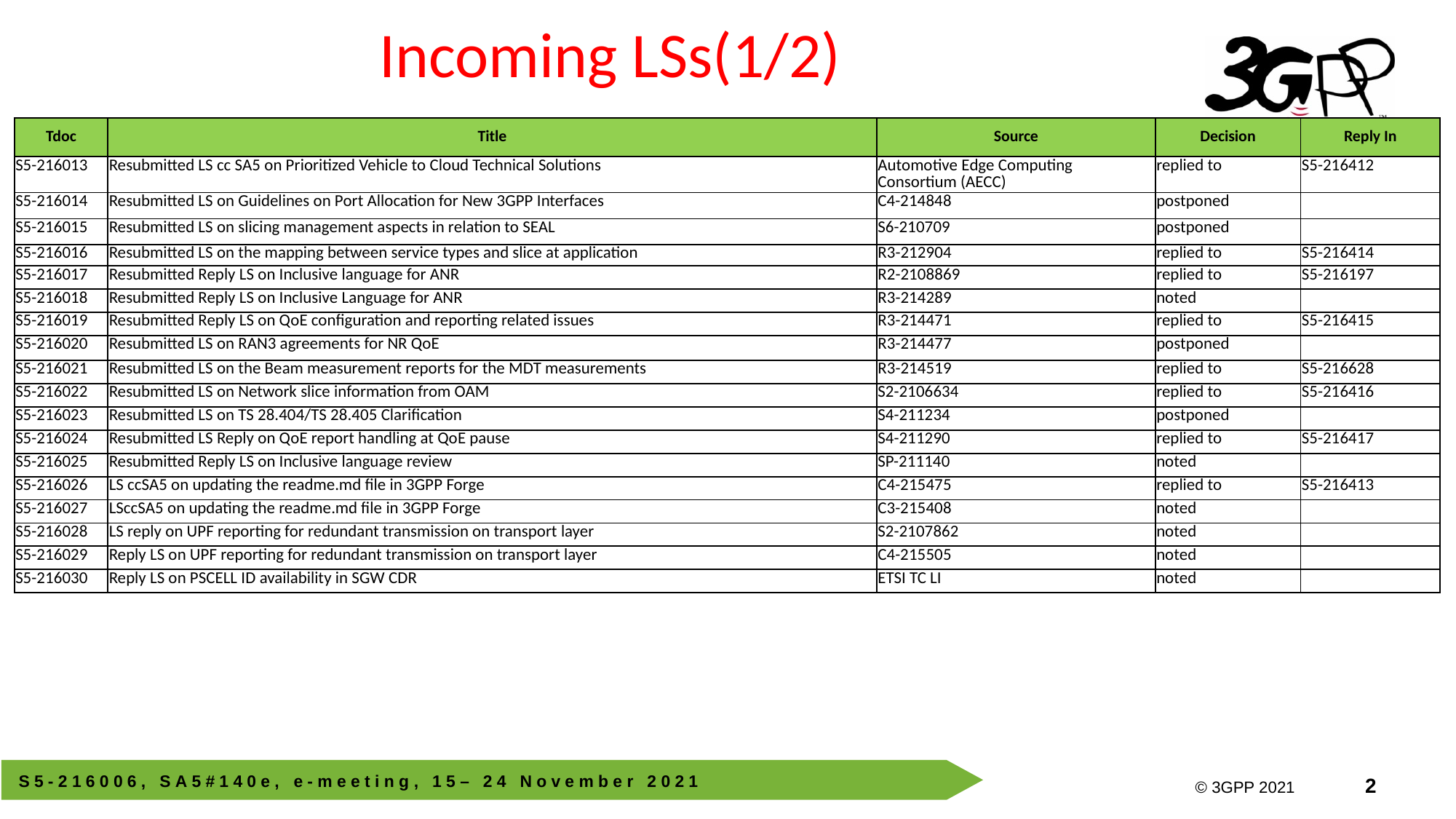

# Incoming LSs(1/2)
| Tdoc | Title | Source | Decision | Reply In |
| --- | --- | --- | --- | --- |
| S5-216013 | Resubmitted LS cc SA5 on Prioritized Vehicle to Cloud Technical Solutions | Automotive Edge Computing Consortium (AECC) | replied to | S5-216412 |
| S5-216014 | Resubmitted LS on Guidelines on Port Allocation for New 3GPP Interfaces | C4-214848 | postponed |  |
| S5-216015 | Resubmitted LS on slicing management aspects in relation to SEAL | S6-210709 | postponed |  |
| S5-216016 | Resubmitted LS on the mapping between service types and slice at application | R3-212904 | replied to | S5-216414 |
| S5-216017 | Resubmitted Reply LS on Inclusive language for ANR | R2-2108869 | replied to | S5-216197 |
| S5-216018 | Resubmitted Reply LS on Inclusive Language for ANR | R3-214289 | noted |  |
| S5-216019 | Resubmitted Reply LS on QoE configuration and reporting related issues | R3-214471 | replied to | S5-216415 |
| S5-216020 | Resubmitted LS on RAN3 agreements for NR QoE | R3-214477 | postponed |  |
| S5-216021 | Resubmitted LS on the Beam measurement reports for the MDT measurements | R3-214519 | replied to | S5-216628 |
| S5-216022 | Resubmitted LS on Network slice information from OAM | S2-2106634 | replied to | S5-216416 |
| S5-216023 | Resubmitted LS on TS 28.404/TS 28.405 Clarification | S4-211234 | postponed |  |
| S5-216024 | Resubmitted LS Reply on QoE report handling at QoE pause | S4-211290 | replied to | S5-216417 |
| S5-216025 | Resubmitted Reply LS on Inclusive language review | SP-211140 | noted |  |
| S5-216026 | LS ccSA5 on updating the readme.md file in 3GPP Forge | C4-215475 | replied to | S5-216413 |
| S5-216027 | LSccSA5 on updating the readme.md file in 3GPP Forge | C3-215408 | noted |  |
| S5-216028 | LS reply on UPF reporting for redundant transmission on transport layer | S2-2107862 | noted |  |
| S5-216029 | Reply LS on UPF reporting for redundant transmission on transport layer | C4-215505 | noted |  |
| S5-216030 | Reply LS on PSCELL ID availability in SGW CDR | ETSI TC LI | noted |  |